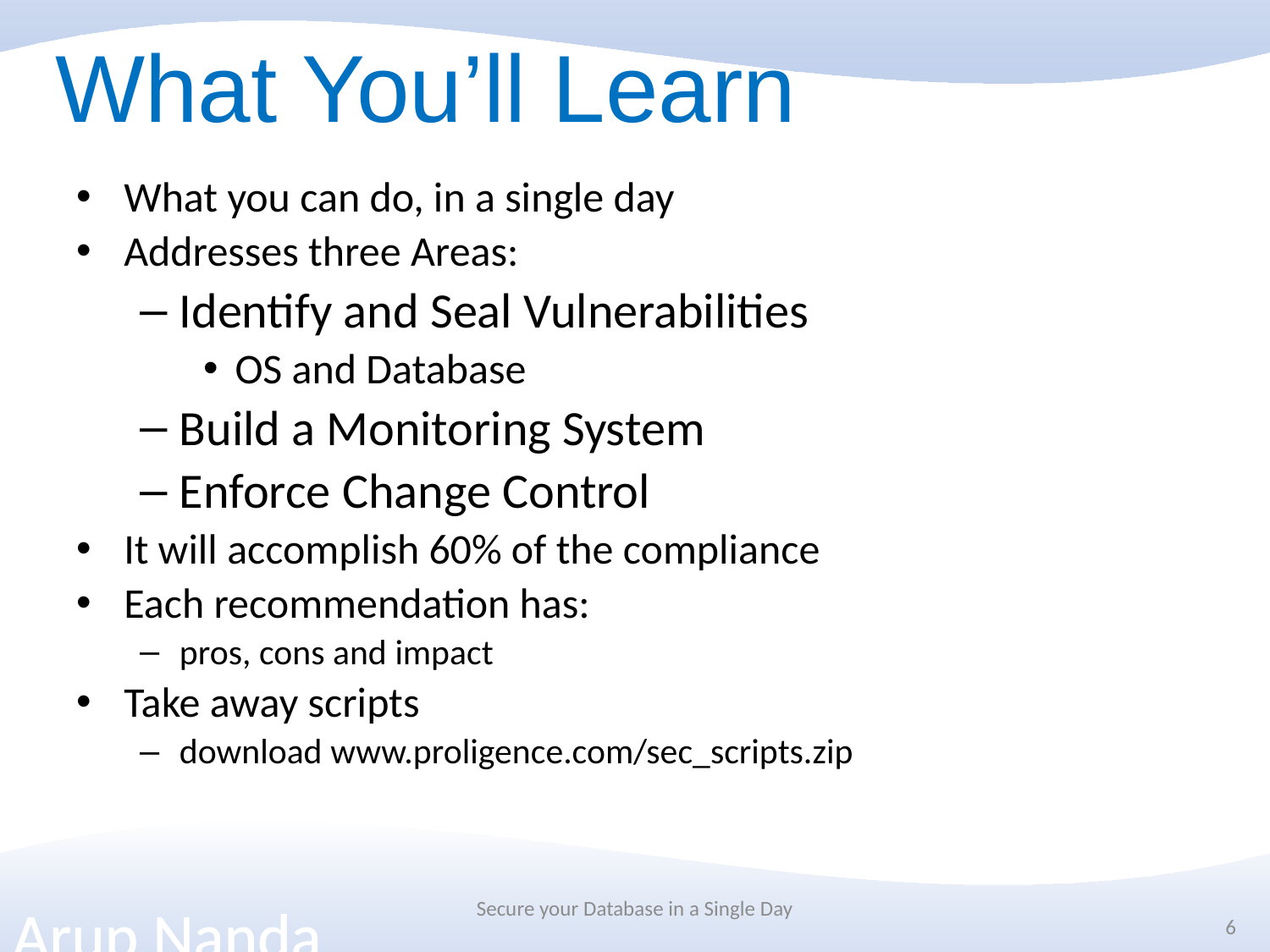

# What You’ll Learn
What you can do, in a single day
Addresses three Areas:
Identify and Seal Vulnerabilities
OS and Database
Build a Monitoring System
Enforce Change Control
It will accomplish 60% of the compliance
Each recommendation has:
pros, cons and impact
Take away scripts
download www.proligence.com/sec_scripts.zip
Secure your Database in a Single Day
6